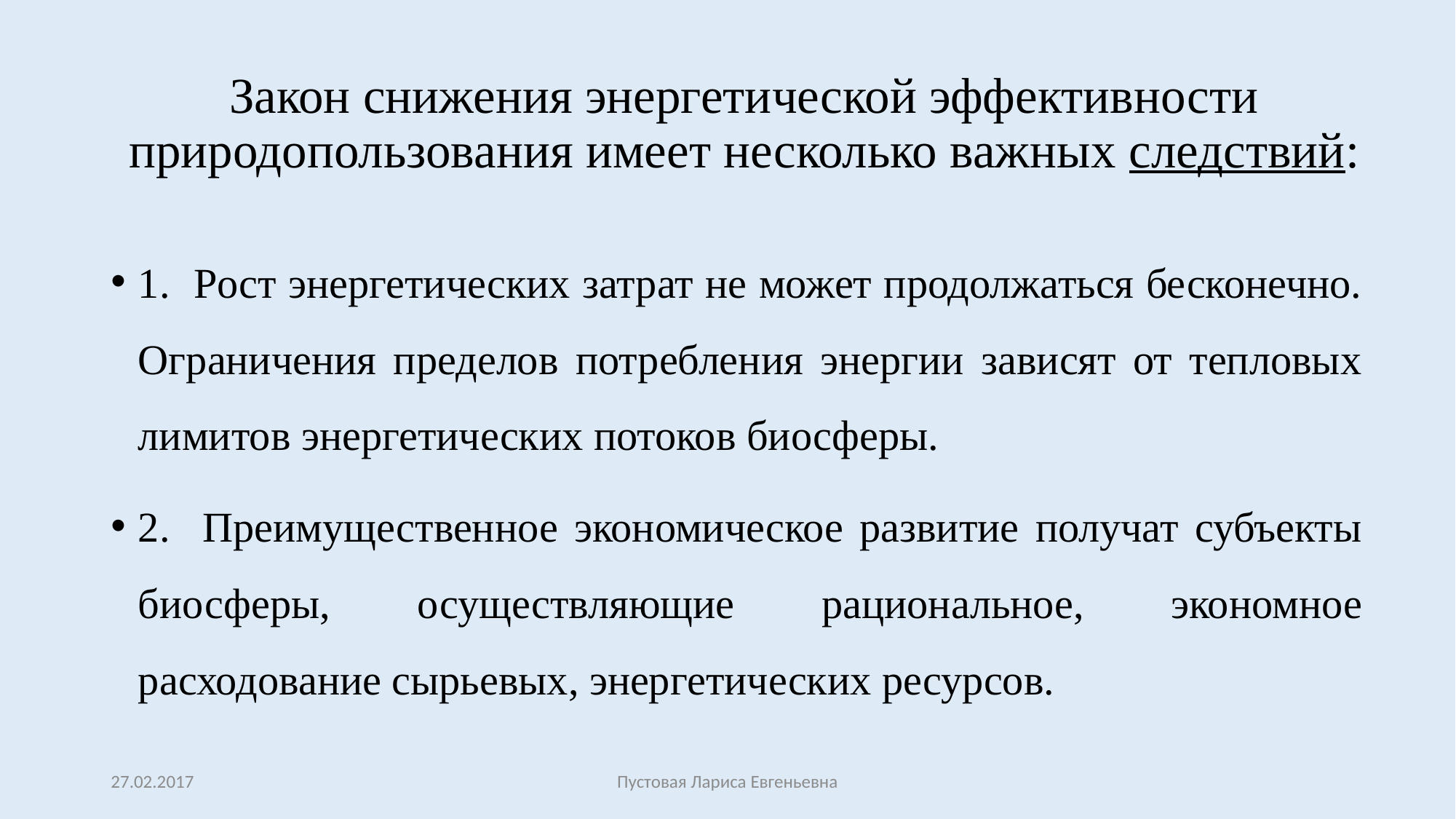

# Закон снижения энергетической эффективности природопользования имеет несколько важных следствий:
1.  Рост энергетических затрат не может продолжаться бесконечно. Ограничения пределов потребления энергии зависят от тепловых лимитов энергетических потоков биосферы.
2.  Преимущественное экономическое развитие получат субъекты биосферы, осуществляющие рациональное, экономное расходование сырьевых, энергетических ресурсов.

27.02.2017
Пустовая Лариса Евгеньевна